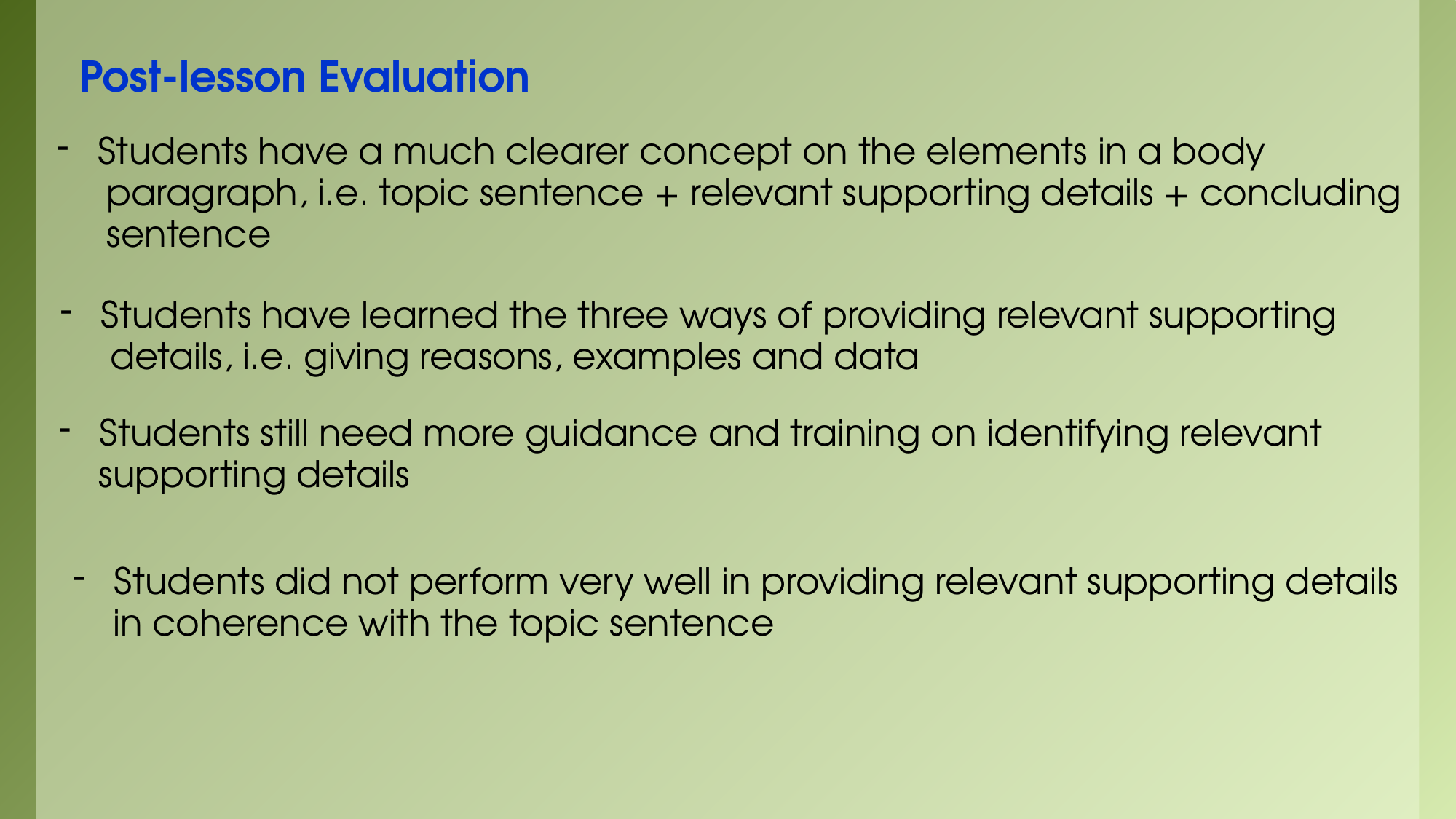

Post-lesson Evaluation
Students have a much clearer concept on the elements in a body
     paragraph, i.e. topic sentence + relevant supporting details + concluding
     sentence
Students have learned the three ways of providing relevant supporting
     details, i.e. giving reasons, examples and data
Students still need more guidance and training on identifying relevant
    supporting details
Students did not perform very well in providing relevant supporting details
    in coherence with the topic sentence